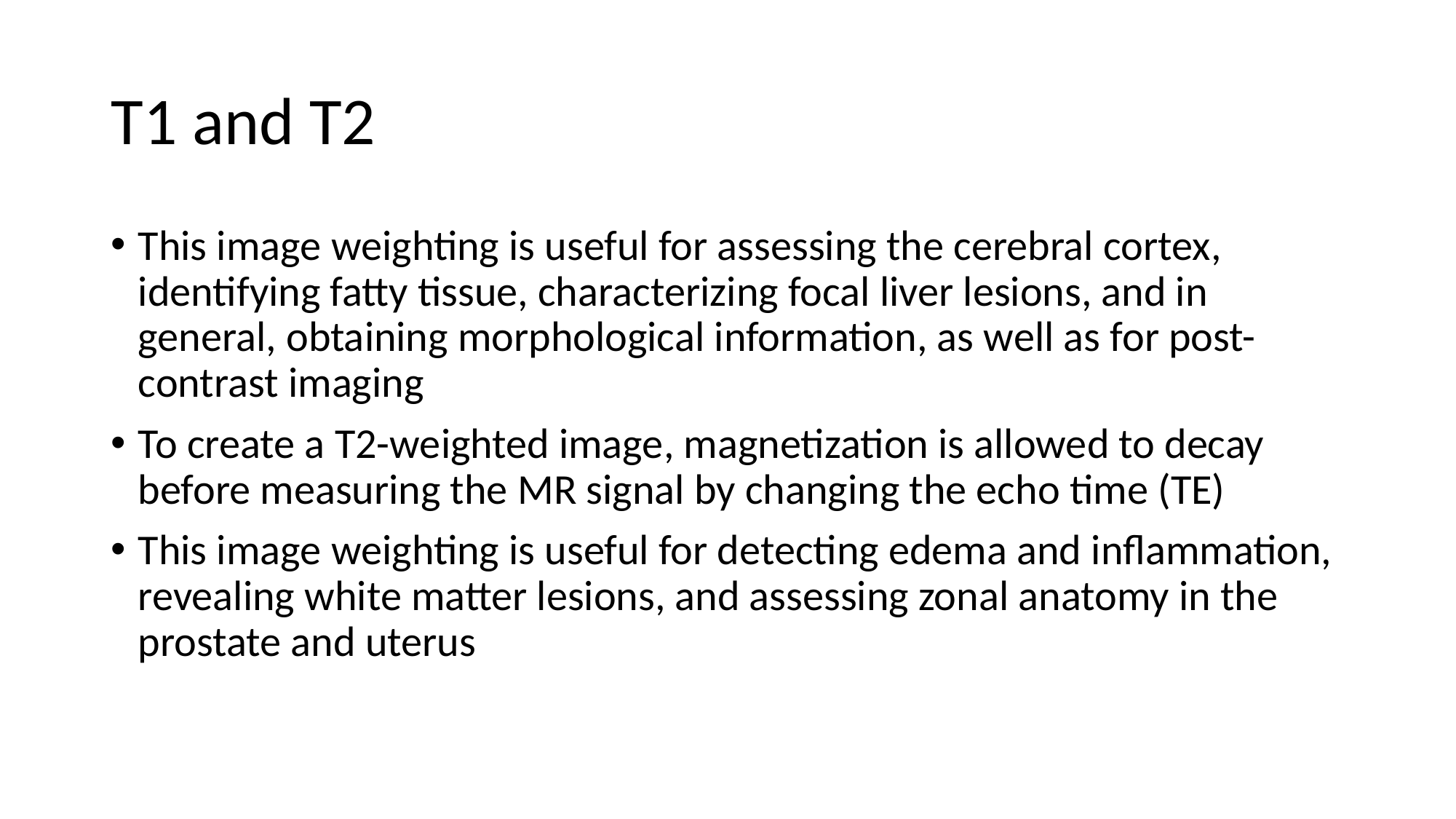

# T1 and T2
This image weighting is useful for assessing the cerebral cortex, identifying fatty tissue, characterizing focal liver lesions, and in general, obtaining morphological information, as well as for post-contrast imaging
To create a T2-weighted image, magnetization is allowed to decay before measuring the MR signal by changing the echo time (TE)
This image weighting is useful for detecting edema and inflammation, revealing white matter lesions, and assessing zonal anatomy in the prostate and uterus